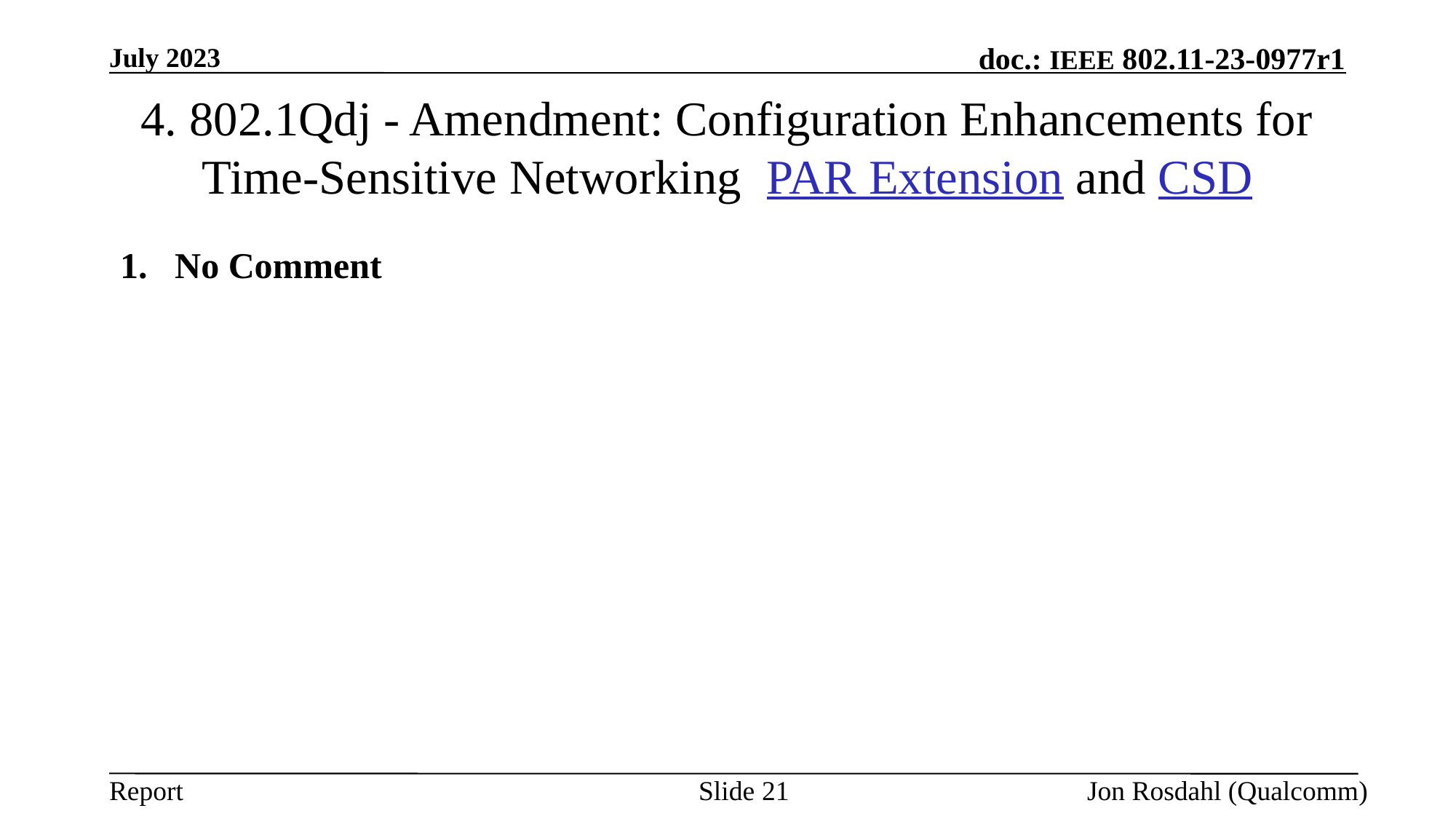

July 2023
# 4. 802.1Qdj - Amendment: Configuration Enhancements for Time-Sensitive Networking  PAR Extension and CSD
No Comment
Slide 21
Jon Rosdahl (Qualcomm)